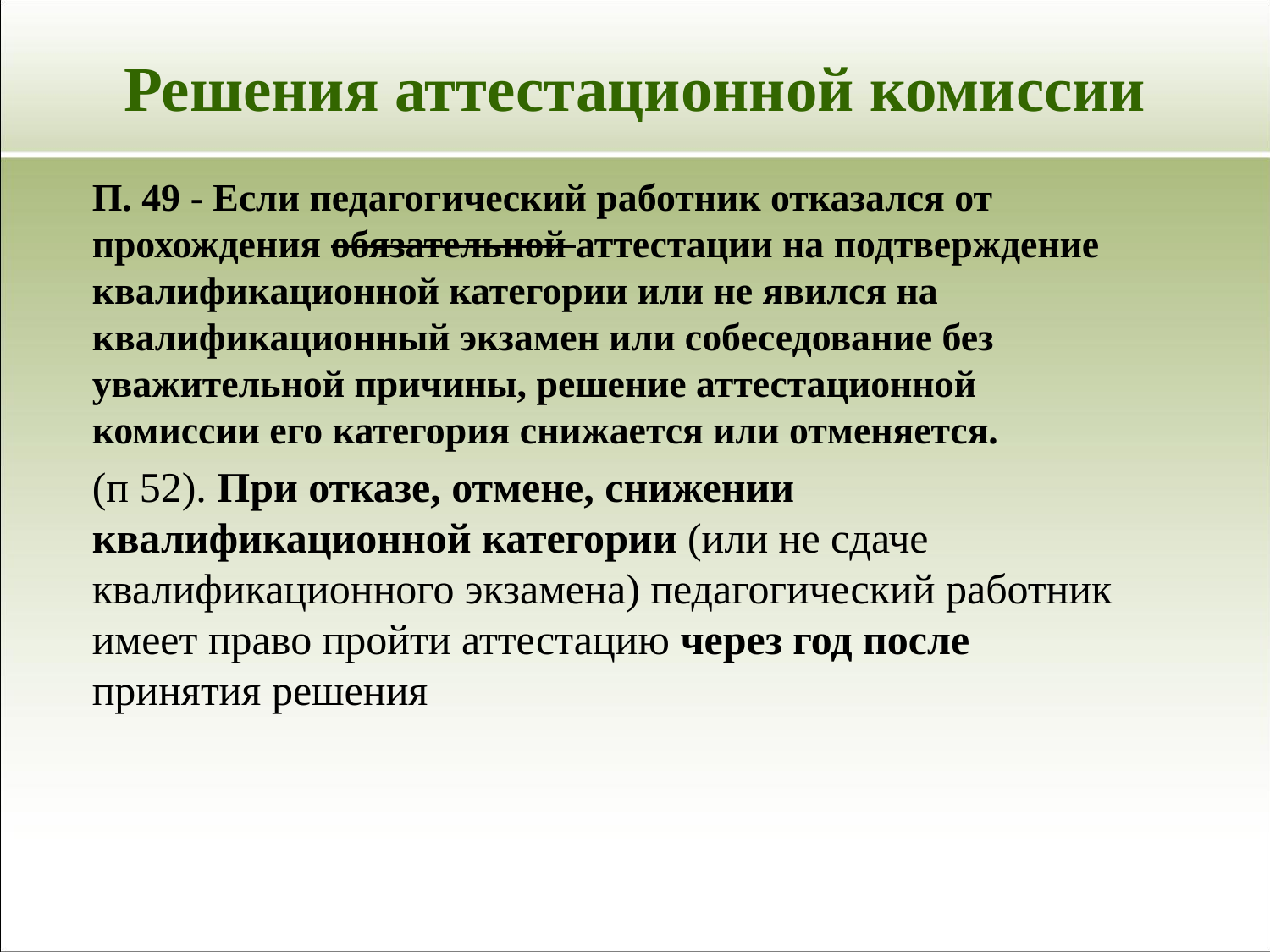

# Решения аттестационной комиссии
П. 49 - Если педагогический работник отказался от прохождения обязательной аттестации на подтверждение квалификационной категории или не явился на квалификационный экзамен или собеседование без уважительной причины, решение аттестационной комиссии его категория снижается или отменяется.
(п 52). При отказе, отмене, снижении квалификационной категории (или не сдаче квалификационного экзамена) педагогический работник имеет право пройти аттестацию через год после принятия решения